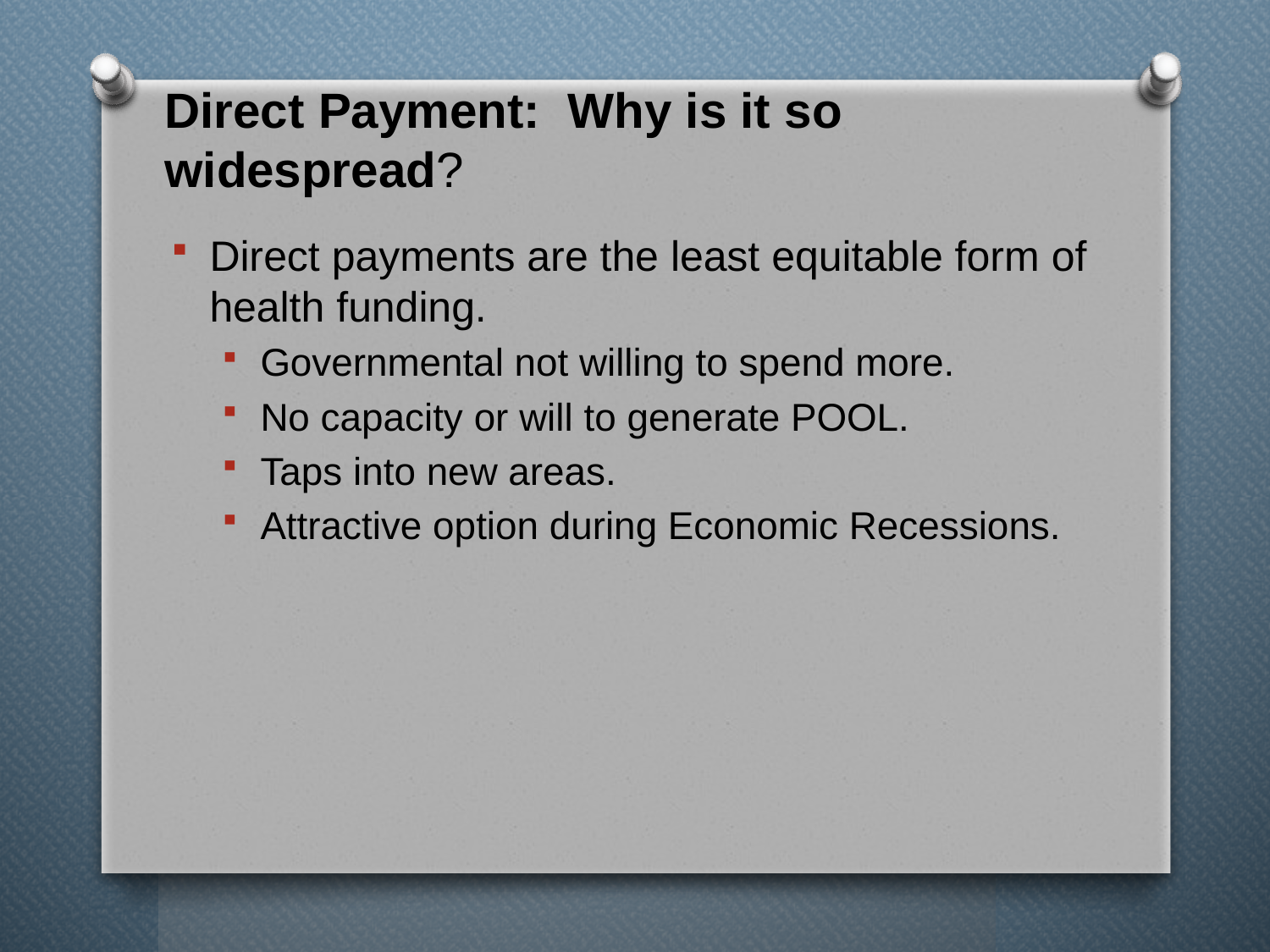

# Direct Payment:  Why is it so widespread?
Direct payments are the least equitable form of health funding.
Governmental not willing to spend more.
No capacity or will to generate POOL.
Taps into new areas.
Attractive option during Economic Recessions.